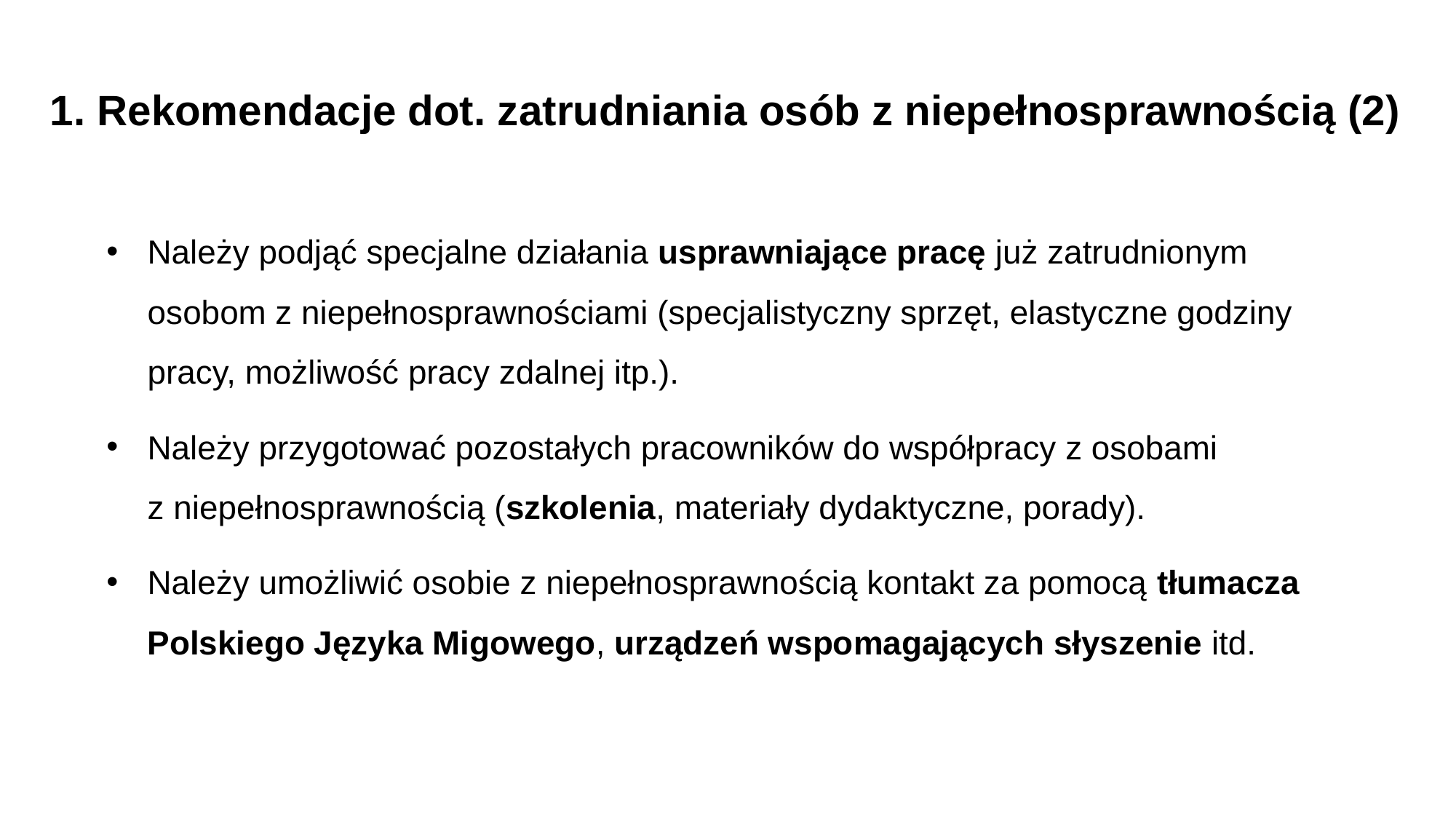

1. Rekomendacje dot. zatrudniania osób z niepełnosprawnością (2)
Należy podjąć specjalne działania usprawniające pracę już zatrudnionym osobom z niepełnosprawnościami (specjalistyczny sprzęt, elastyczne godziny pracy, możliwość pracy zdalnej itp.).
Należy przygotować pozostałych pracowników do współpracy z osobami
z niepełnosprawnością (szkolenia, materiały dydaktyczne, porady).
Należy umożliwić osobie z niepełnosprawnością kontakt za pomocą tłumacza Polskiego Języka Migowego, urządzeń wspomagających słyszenie itd.